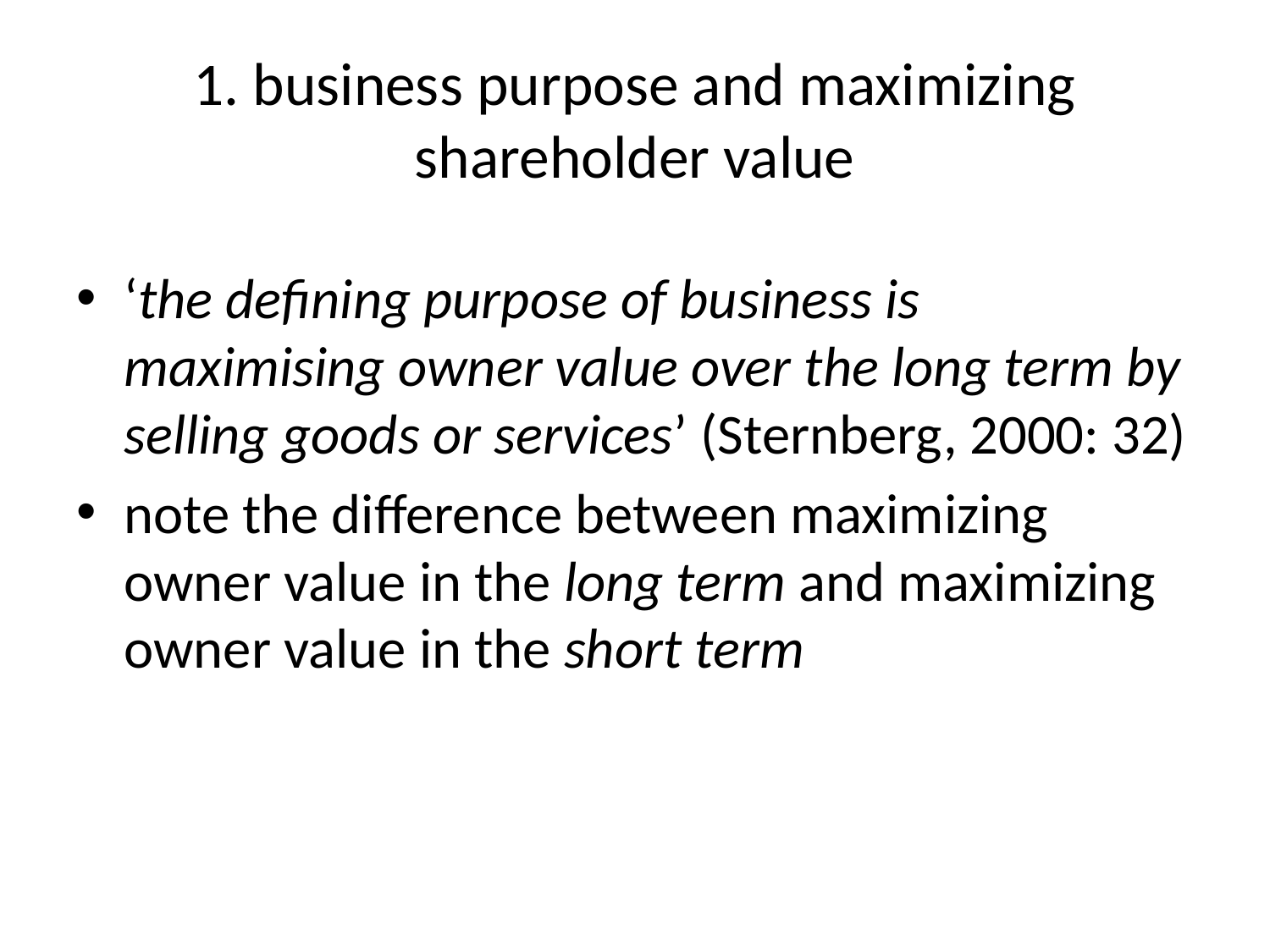

# 1. business purpose and maximizing shareholder value
‘the defining purpose of business is maximising owner value over the long term by selling goods or services’ (Sternberg, 2000: 32)
note the difference between maximizing owner value in the long term and maximizing owner value in the short term